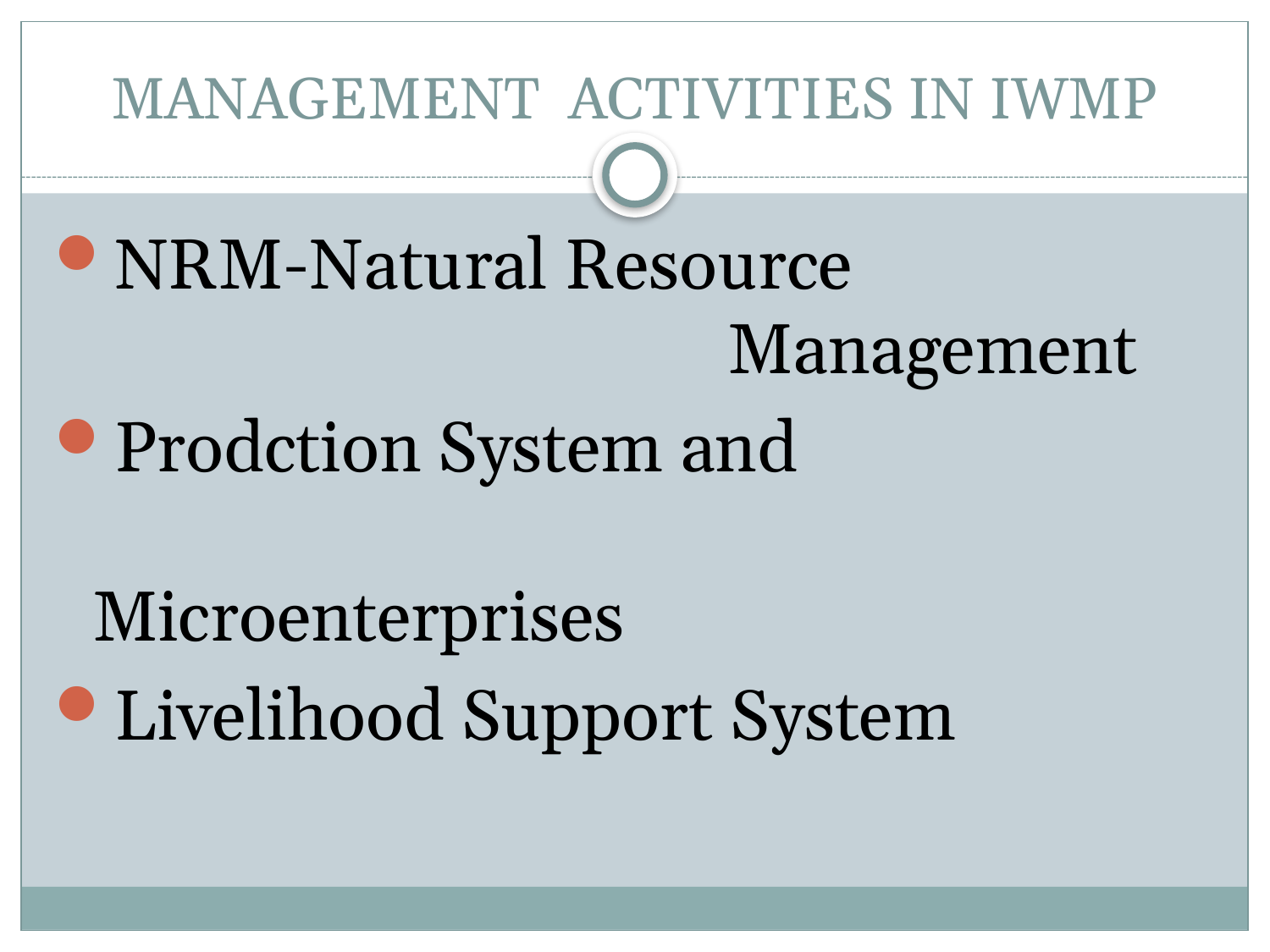

# MANAGEMENT  ACTIVITIES IN IWMP
NRM-Natural Resource 							Management
Prodction System and 								Microenterprises
Livelihood Support System